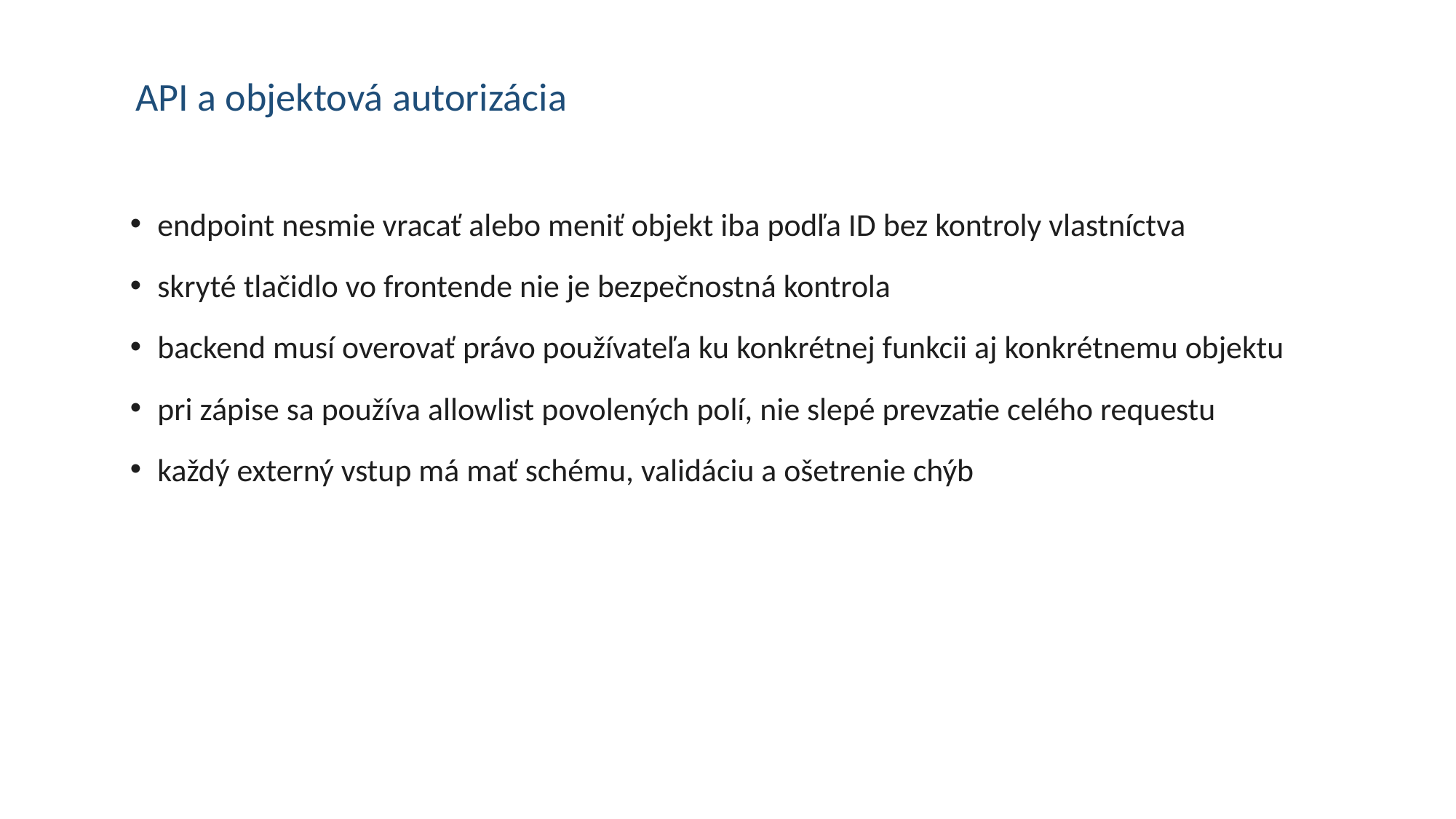

# API a objektová autorizácia
endpoint nesmie vracať alebo meniť objekt iba podľa ID bez kontroly vlastníctva
skryté tlačidlo vo frontende nie je bezpečnostná kontrola
backend musí overovať právo používateľa ku konkrétnej funkcii aj konkrétnemu objektu
pri zápise sa používa allowlist povolených polí, nie slepé prevzatie celého requestu
každý externý vstup má mať schému, validáciu a ošetrenie chýb